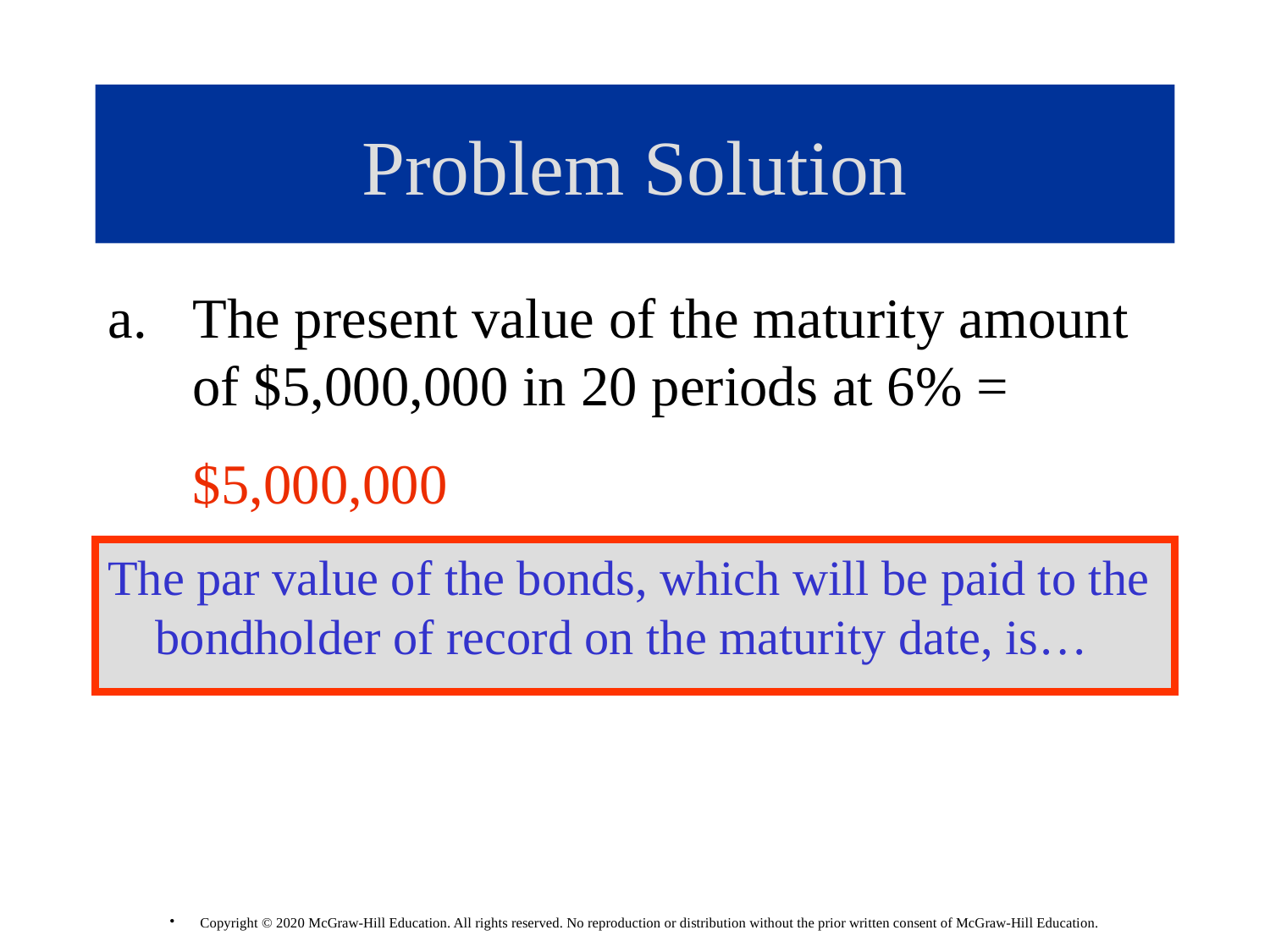

# Problem Solution
The present value of the maturity amount of $5,000,000 in 20 periods at 6% =

      $5,000,000

The par value of the bonds, which will be paid to the bondholder of record on the maturity date, is…